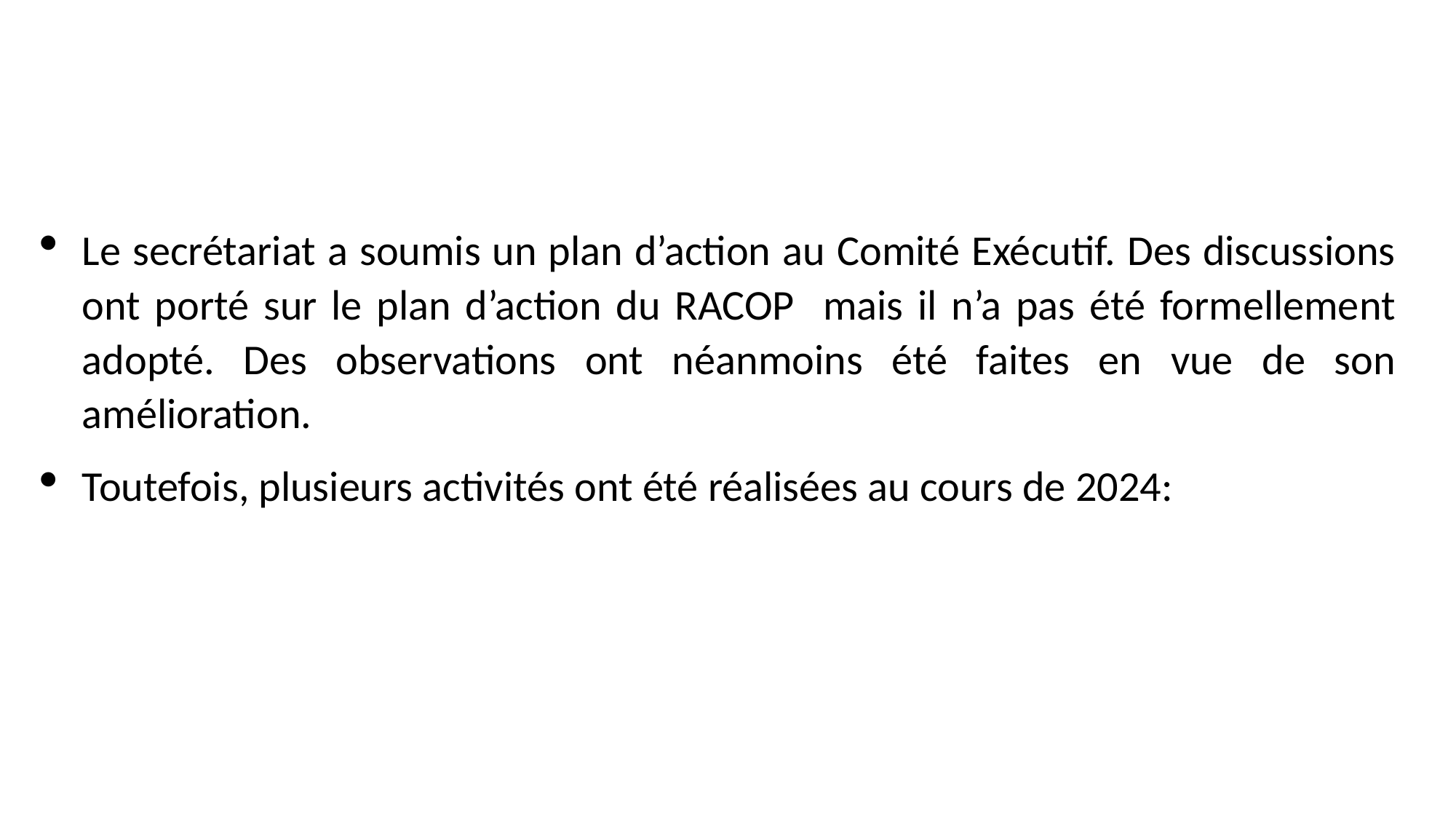

Le secrétariat a soumis un plan d’action au Comité Exécutif. Des discussions ont porté sur le plan d’action du RACOP  mais il n’a pas été formellement adopté. Des observations ont néanmoins été faites en vue de son amélioration.
Toutefois, plusieurs activités ont été réalisées au cours de 2024: